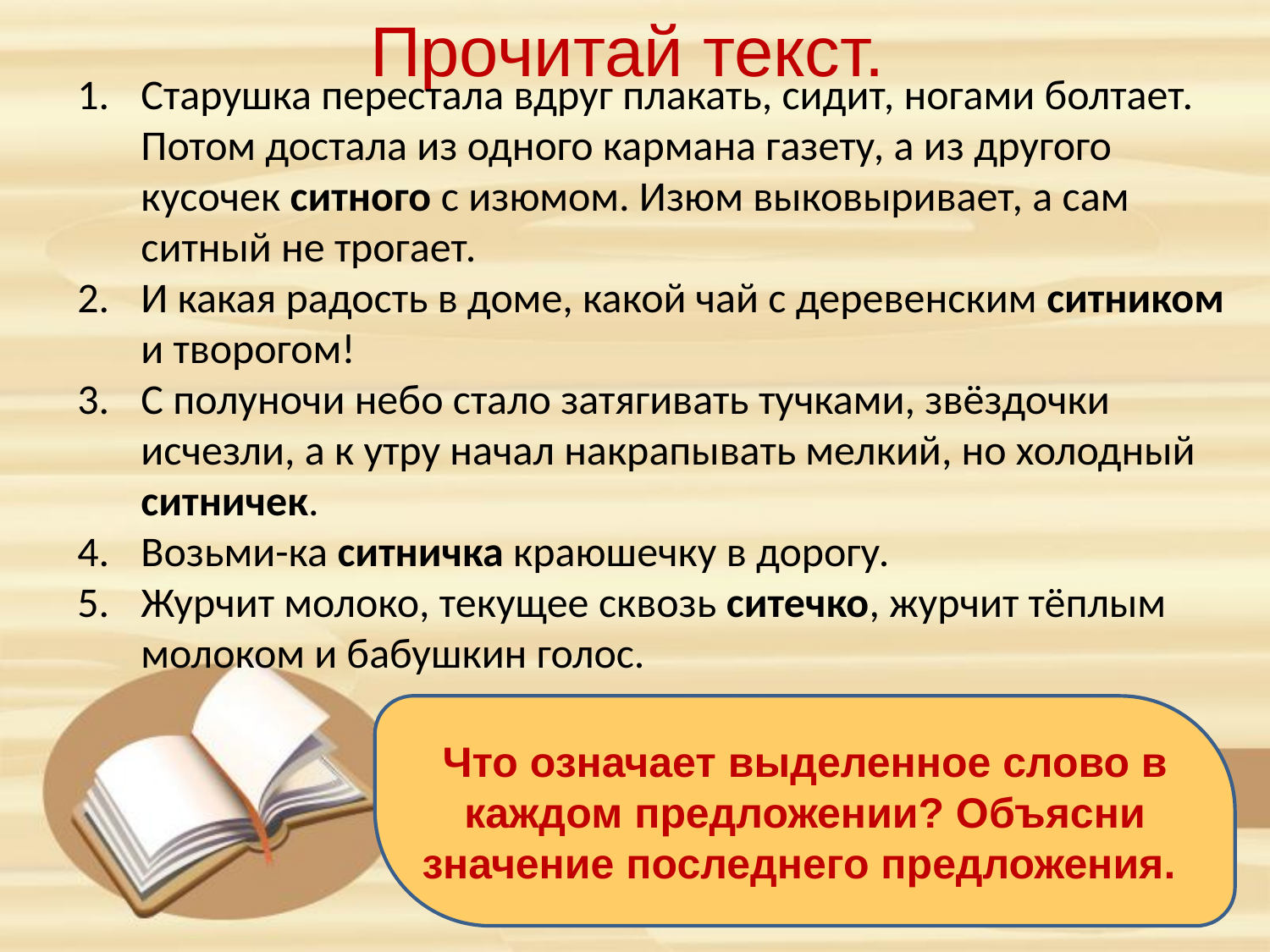

Прочитай текст.
Старушка перестала вдруг плакать, сидит, ногами болтает. Потом достала из одного кармана газету, а из другого кусочек ситного с изюмом. Изюм выковыривает, а сам ситный не трогает.
И какая радость в доме, какой чай с деревенским ситником и творогом!
С полуночи небо стало затягивать тучками, звёздочки исчезли, а к утру начал накрапывать мелкий, но холодный ситничек.
Возьми-ка ситничка краюшечку в дорогу.
Журчит молоко, текущее сквозь ситечко, журчит тёплым молоком и бабушкин голос.

Что означает выделенное слово в каждом предложении? Объясни значение последнего предложения.